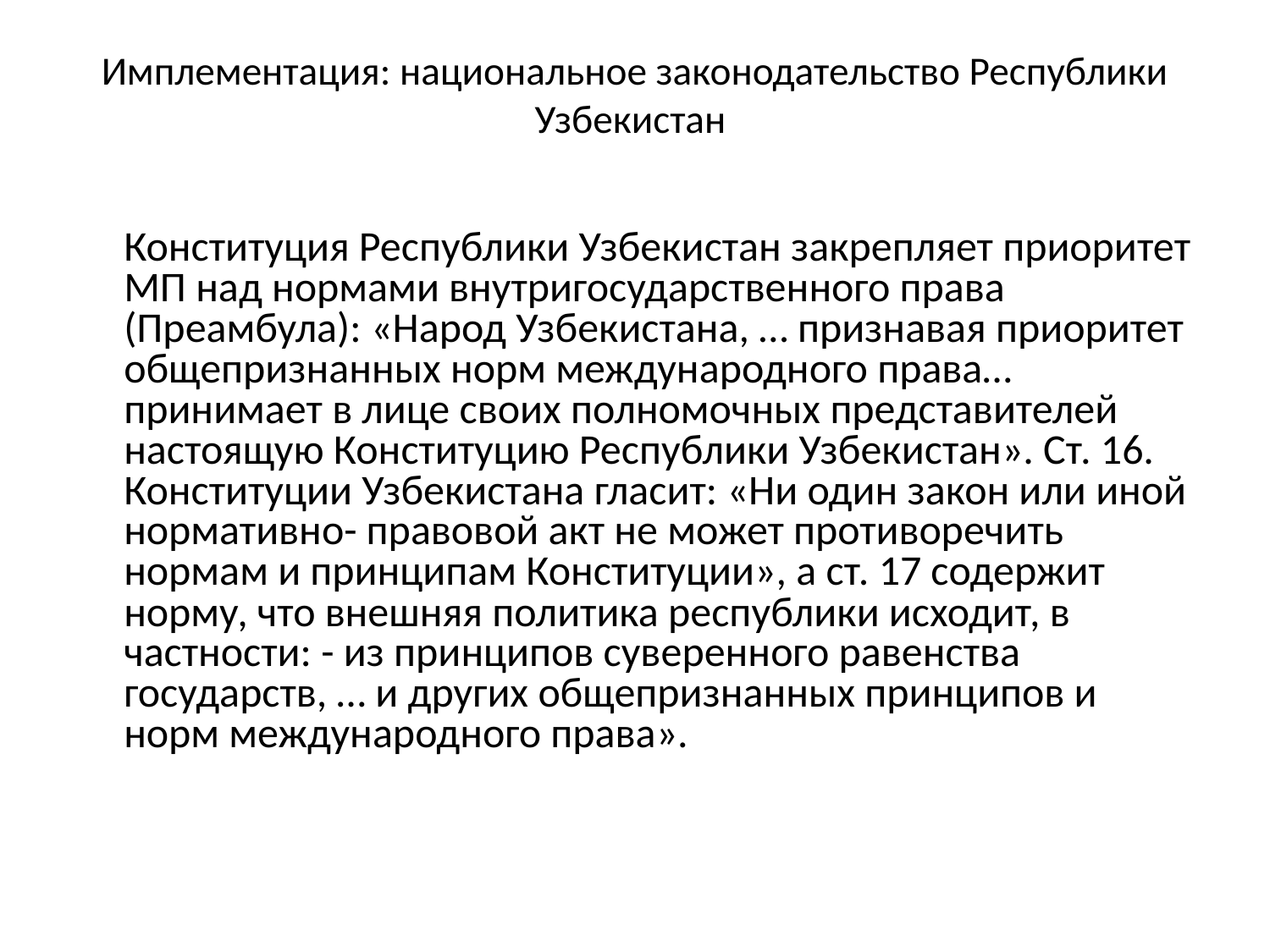

# Имплементация: национальное законодательство Республики Узбекистан
     Конституция Республики Узбекистан закрепляет приоритет МП над нормами внутригосударственного права (Преамбула): «Народ Узбекистана, … признавая приоритет общепризнанных норм международного права… принимает в лице своих полномочных представителей настоящую Конституцию Республики Узбекистан». Ст. 16. Конституции Узбекистана гласит: «Ни один закон или иной нормативно- правовой акт не может противоречить нормам и принципам Конституции», а ст. 17 содержит норму, что внешняя политика республики исходит, в частности: - из принципов суверенного равенства государств, … и других общепризнанных принципов и норм международного права».